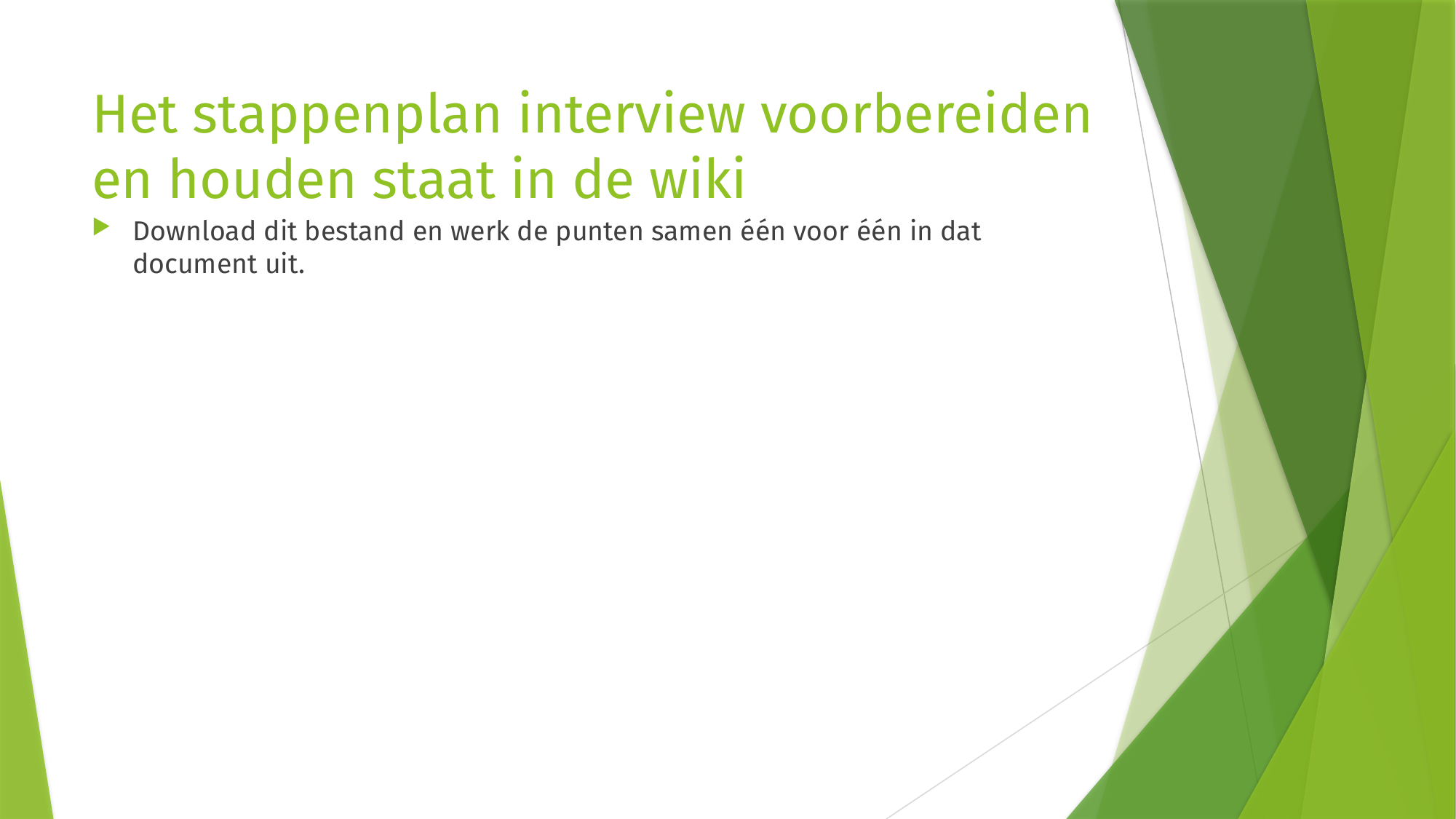

# Het stappenplan interview voorbereiden en houden staat in de wiki
Download dit bestand en werk de punten samen één voor één in dat document uit.